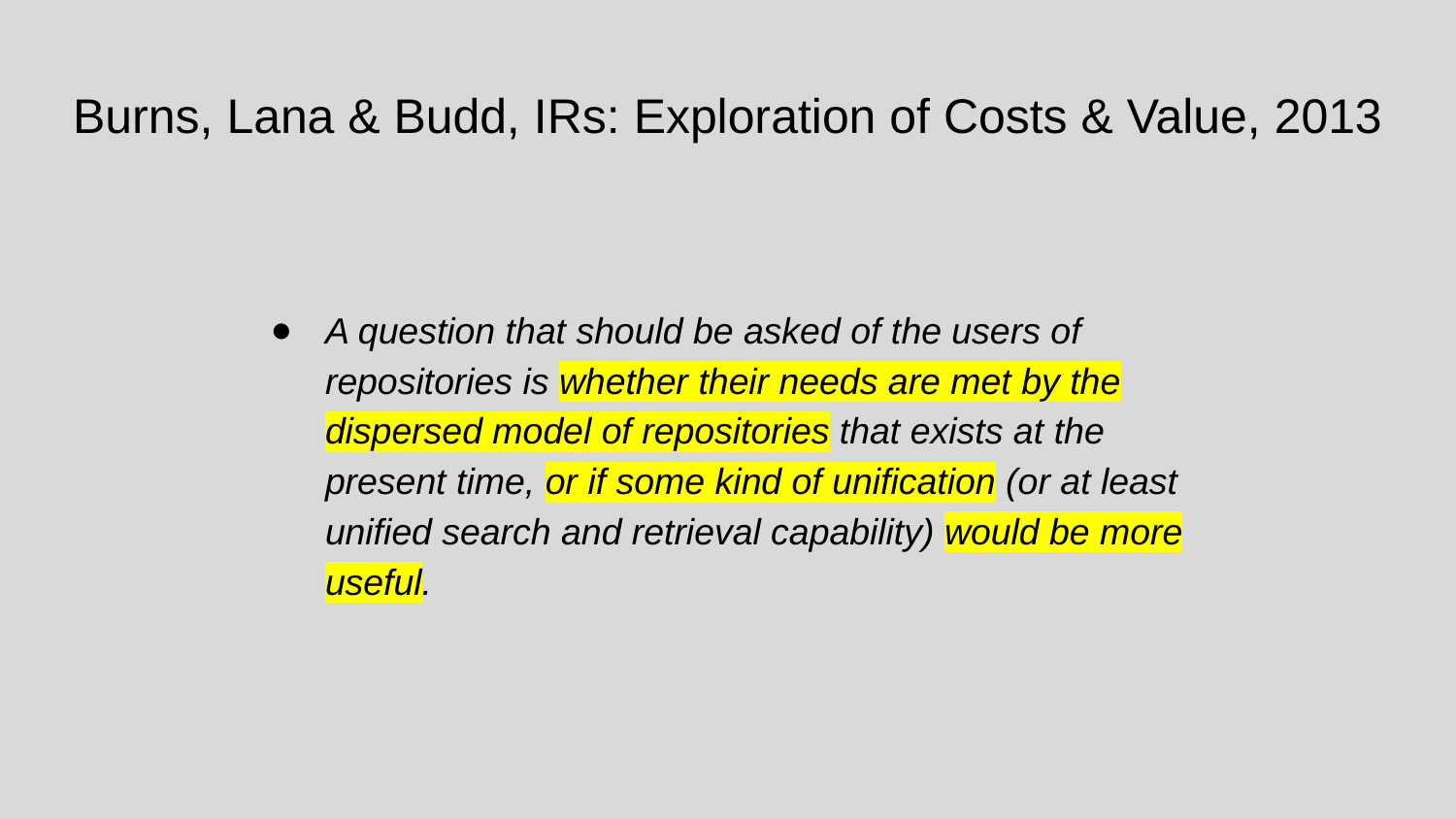

# Burns, Lana & Budd, IRs: Exploration of Costs & Value, 2013

A question that should be asked of the users of repositories is whether their needs are met by the dispersed model of repositories that exists at the present time, or if some kind of unification (or at least unified search and retrieval capability) would be more useful.